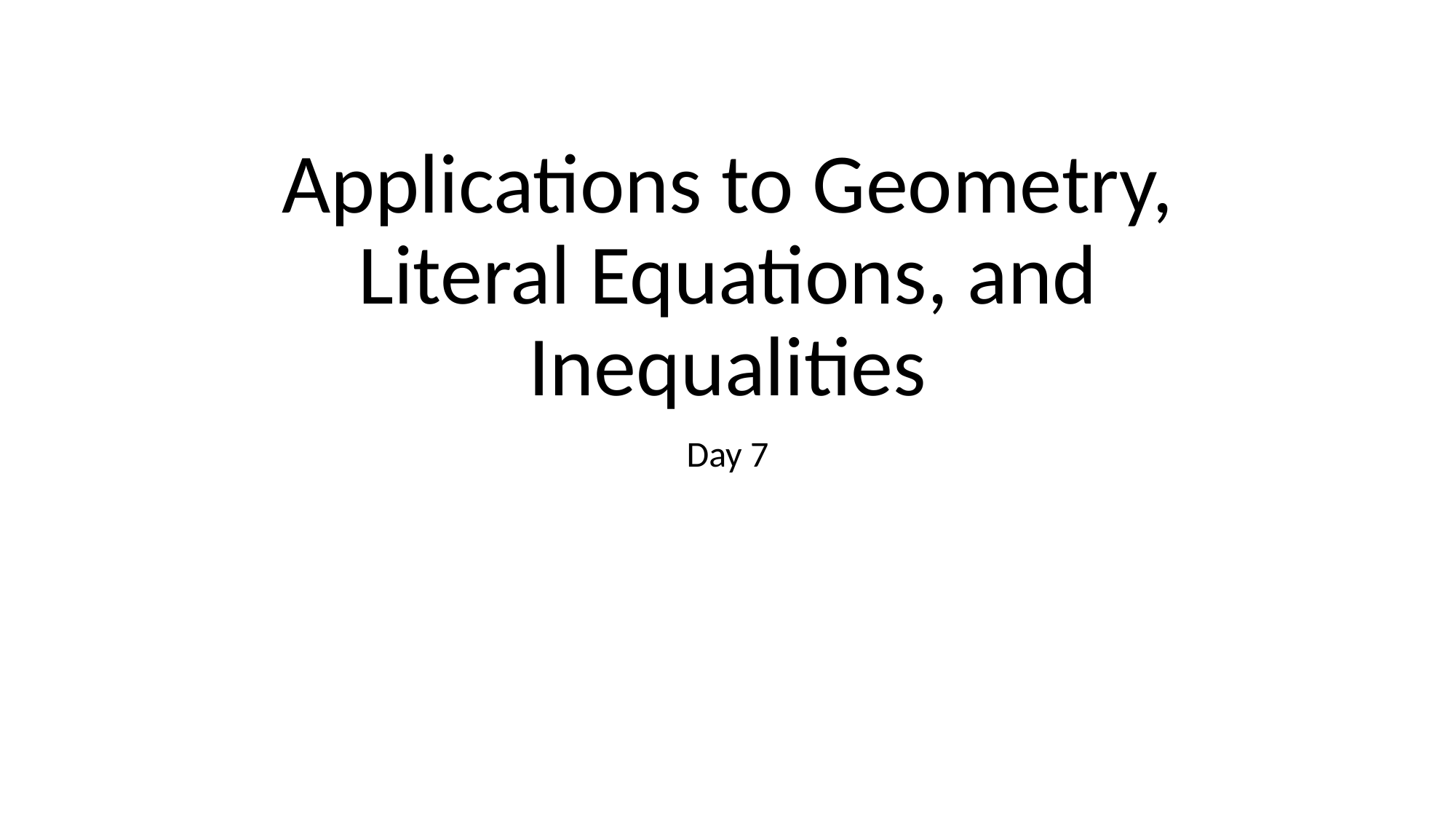

# Applications to Geometry, Literal Equations, and Inequalities
Day 7